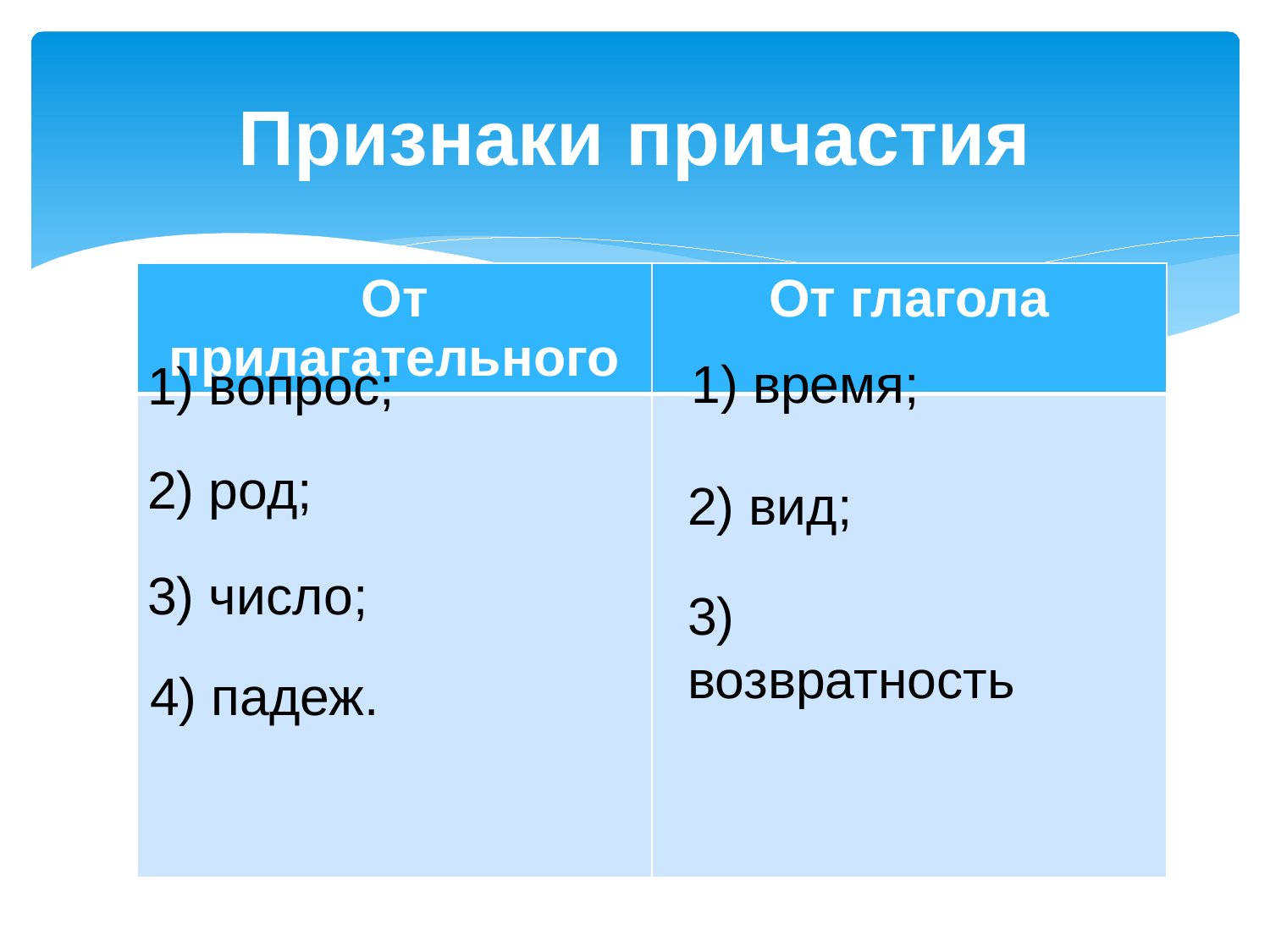

# Признаки причастия
| От прилагательного | От глагола |
| --- | --- |
|  |  |
1) время;
1) вопрос;
2) род;
2) вид;
3) число;
3) возвратность
4) падеж.